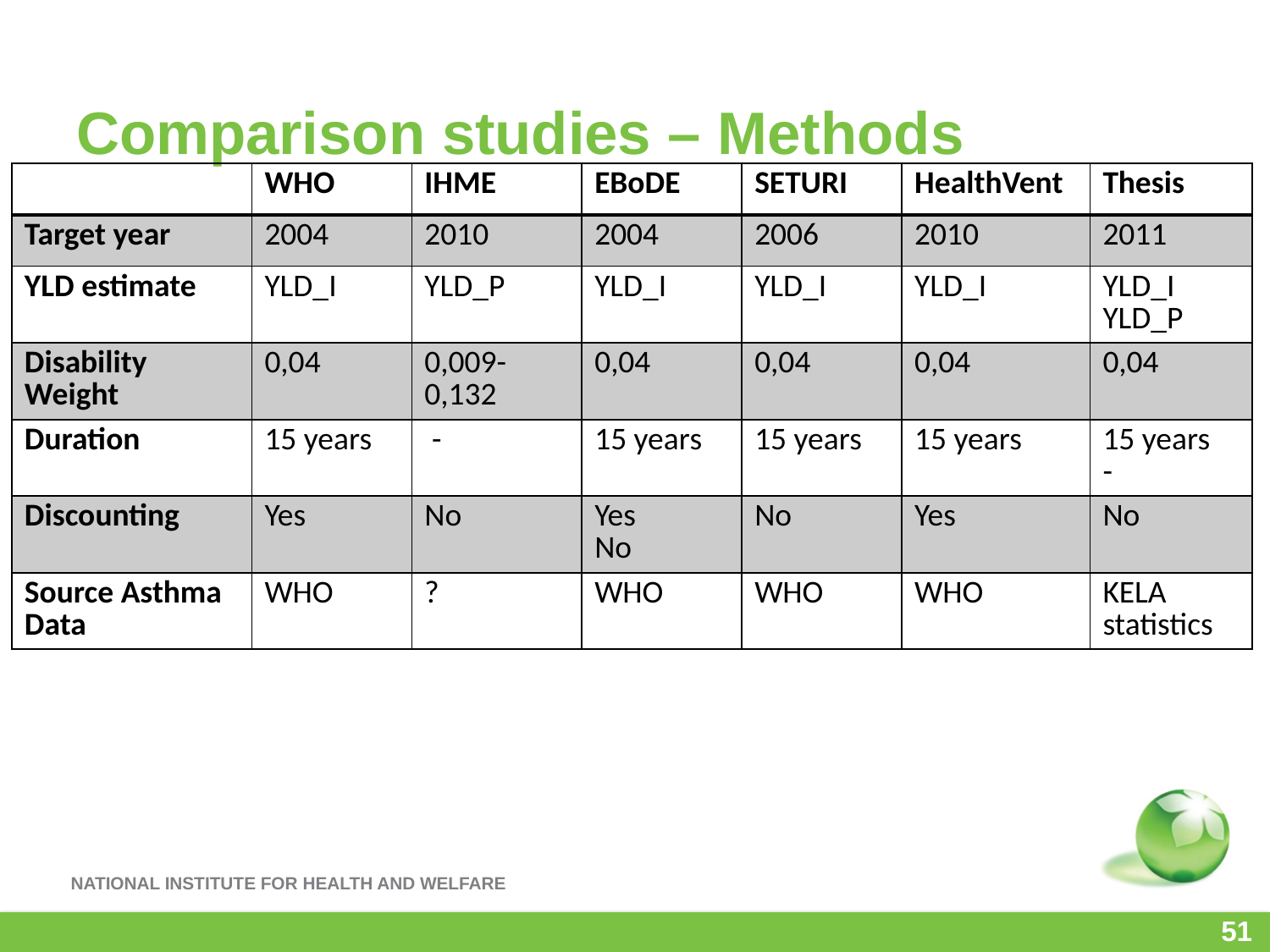

# Comparison studies – Methods
|  | WHO | IHME | EBoDE | SETURI | HealthVent | Thesis |
| --- | --- | --- | --- | --- | --- | --- |
| Target year | 2004 | 2010 | 2004 | 2006 | 2010 | 2011 |
| YLD estimate | YLD\_I | YLD\_P | YLD\_I | YLD\_I | YLD\_I | YLD\_I YLD\_P |
| Disability Weight | 0,04 | 0,009-0,132 | 0,04 | 0,04 | 0,04 | 0,04 |
| Duration | 15 years | - | 15 years | 15 years | 15 years | 15 years - |
| Discounting | Yes | No | Yes No | No | Yes | No |
| Source Asthma Data | WHO | ? | WHO | WHO | WHO | KELA statistics |
51